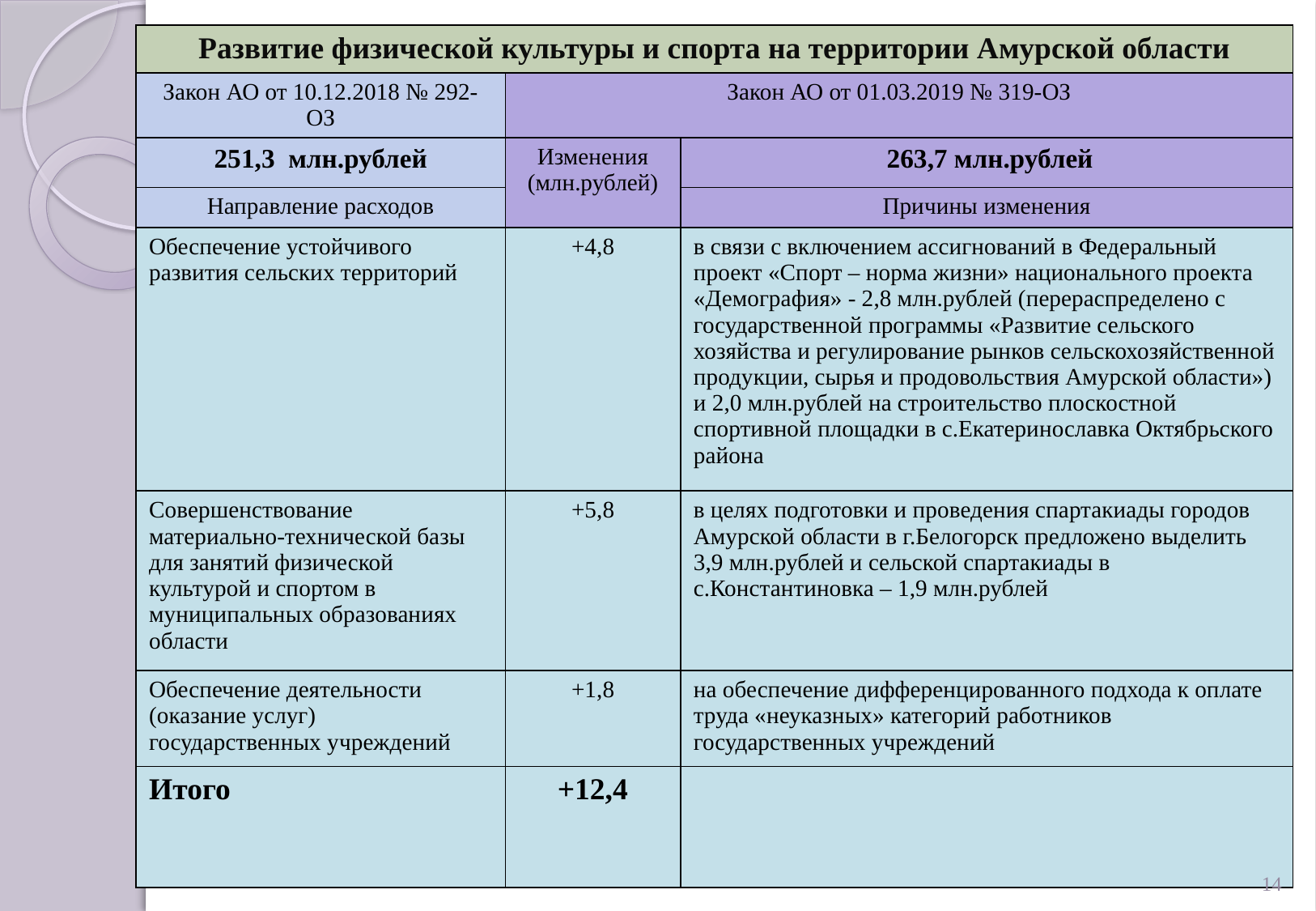

| Развитие физической культуры и спорта на территории Амурской области |  |  |
| --- | --- | --- |
| Закон АО от 10.12.2018 № 292-ОЗ | Закон АО от 01.03.2019 № 319-ОЗ |  |
| 251,3 млн.рублей | Изменения (млн.рублей) | 263,7 млн.рублей |
| Направление расходов |  | Причины изменения |
| Обеспечение устойчивого развития сельских территорий | +4,8 | в связи с включением ассигнований в Федеральный проект «Спорт – норма жизни» национального проекта «Демография» - 2,8 млн.рублей (перераспределено с государственной программы «Развитие сельского хозяйства и регулирование рынков сельскохозяйственной продукции, сырья и продовольствия Амурской области») и 2,0 млн.рублей на строительство плоскостной спортивной площадки в с.Екатеринославка Октябрьского района |
| Совершенствование материально-технической базы для занятий физической культурой и спортом в муниципальных образованиях области | +5,8 | в целях подготовки и проведения спартакиады городов Амурской области в г.Белогорск предложено выделить 3,9 млн.рублей и сельской спартакиады в с.Константиновка – 1,9 млн.рублей |
| Обеспечение деятельности (оказание услуг) государственных учреждений | +1,8 | на обеспечение дифференцированного подхода к оплате труда «неуказных» категорий работников государственных учреждений |
| Итого | +12,4 |  |
14